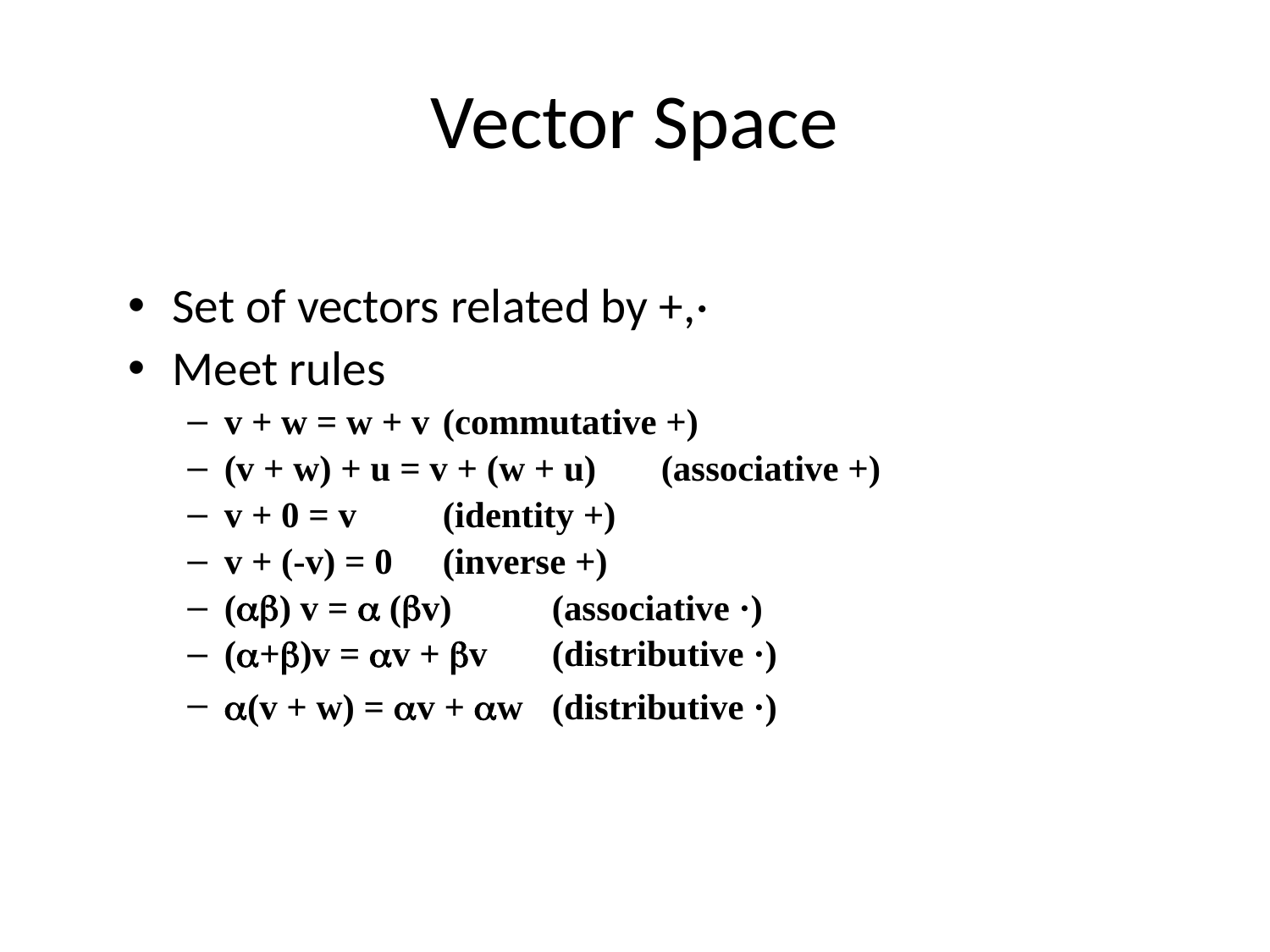

# Vector Space
Set of vectors related by +,·
Meet rules
v + w = w + v 			(commutative +)
(v + w) + u = v + (w + u) 	(associative +)
v + 0 = v				(identity +)
v + (-v) = 0			(inverse +)
(αβ) v = α (βv)			(associative ·)
(α+β)v = αv + βv		(distributive ·)
α(v + w) = αv + αw 		(distributive ·)